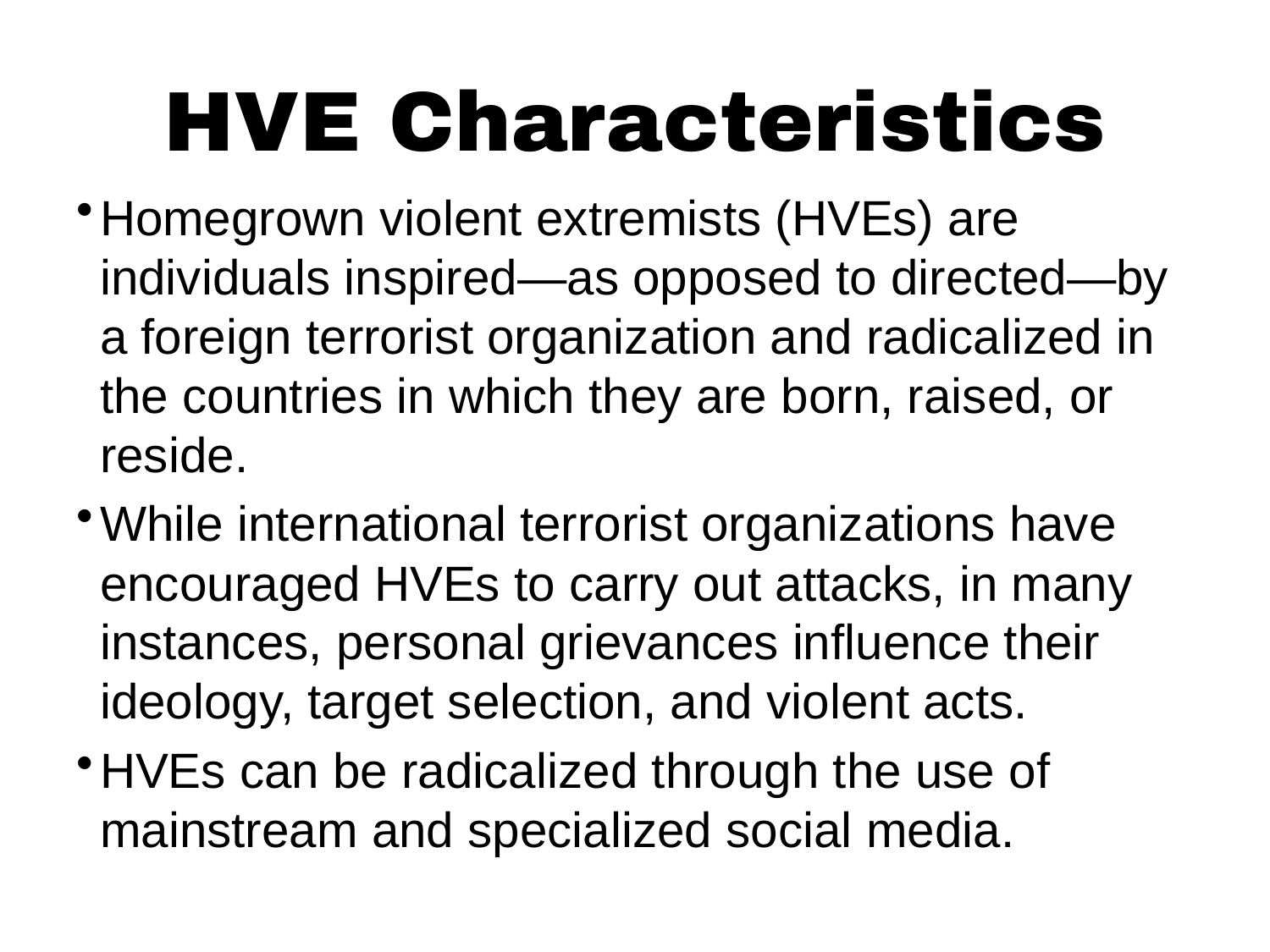

# HVE Characteristics
Homegrown violent extremists (HVEs) are individuals inspired—as opposed to directed—by a foreign terrorist organization and radicalized in the countries in which they are born, raised, or reside.
While international terrorist organizations have encouraged HVEs to carry out attacks, in many instances, personal grievances influence their ideology, target selection, and violent acts.
HVEs can be radicalized through the use of mainstream and specialized social media.